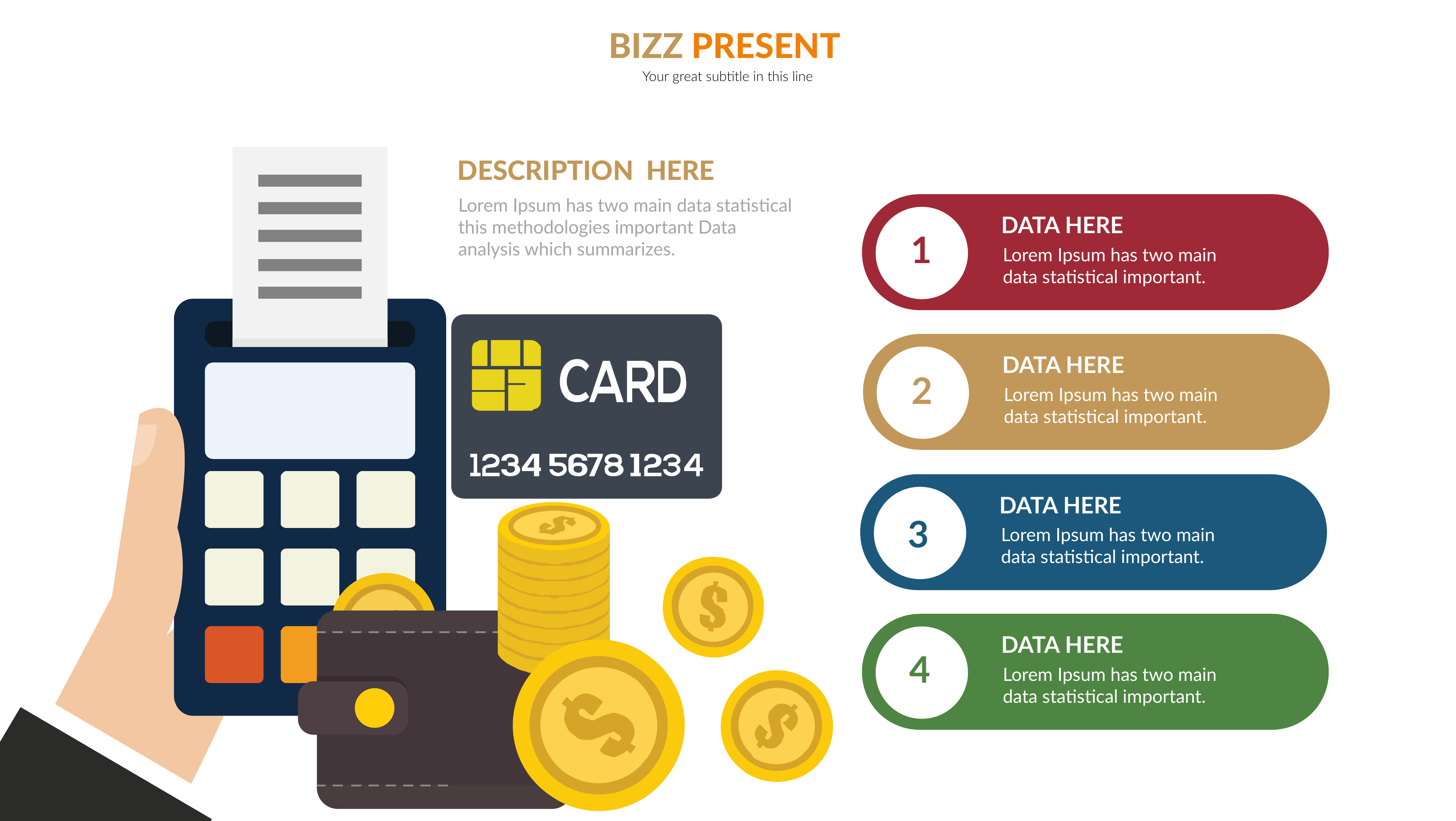

BIZZ PRESENT
Your great subtitle in this line

DESCRIPTION  HERE
Lorem Ipsum has two main data statistical this methodologies important Data analysis which summarizes.

DATA HERE
1
Lorem Ipsum has two main data statistical important.

DATA HERE

2
Lorem Ipsum has two main data statistical important.

DATA HERE
3
Lorem Ipsum has two main data statistical important.

DATA HERE
4
Lorem Ipsum has two main data statistical important.